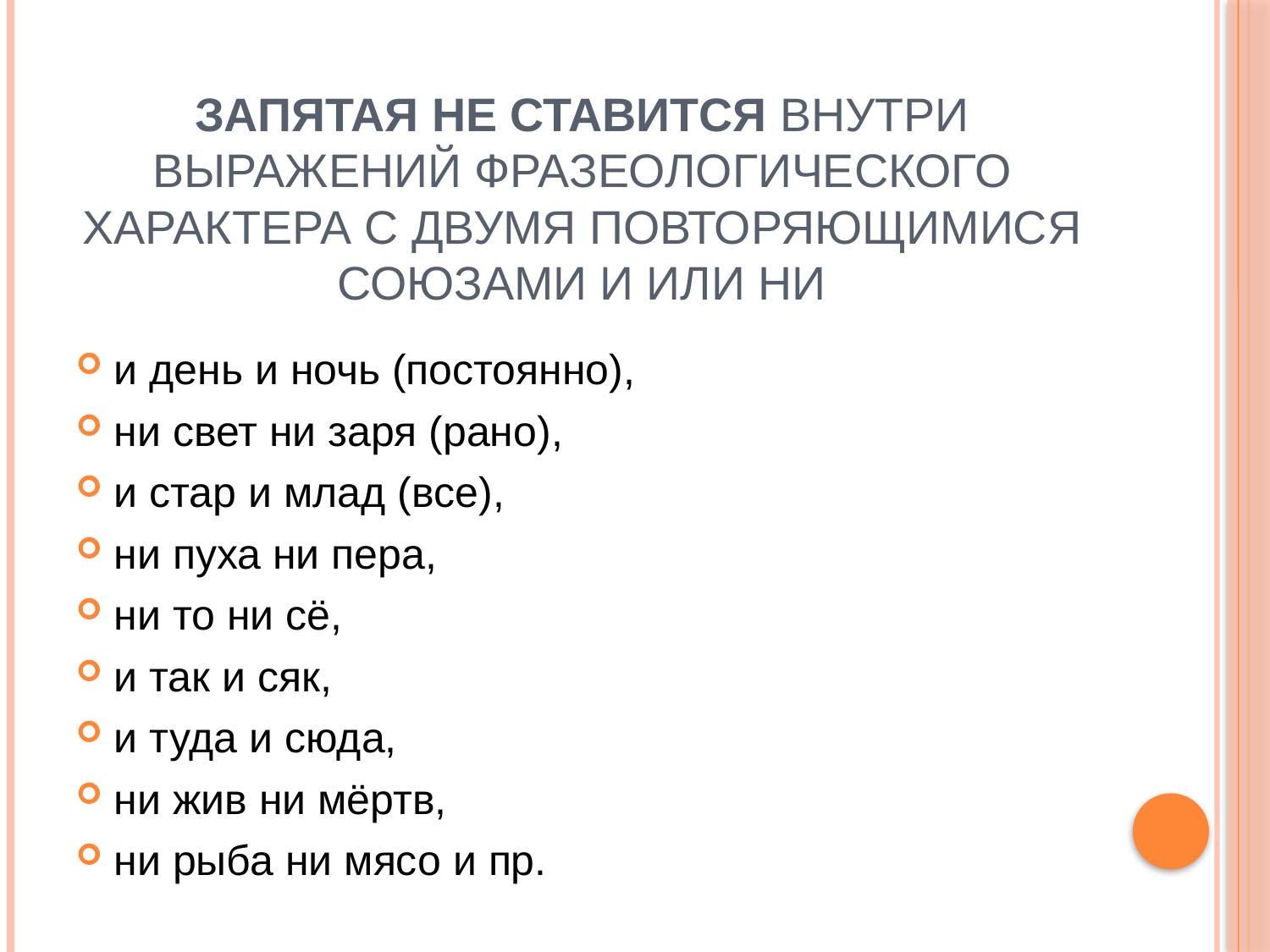

# Запятая НЕ ставится внутри выражений фразеологического характера с двумя повторяющимися союзами И или НИ
и день и ночь (постоянно),
ни свет ни заря (рано),
и стар и млад (все),
ни пуха ни пера,
ни то ни сё,
и так и сяк,
и туда и сюда,
ни жив ни мёртв,
ни рыба ни мясо и пр.